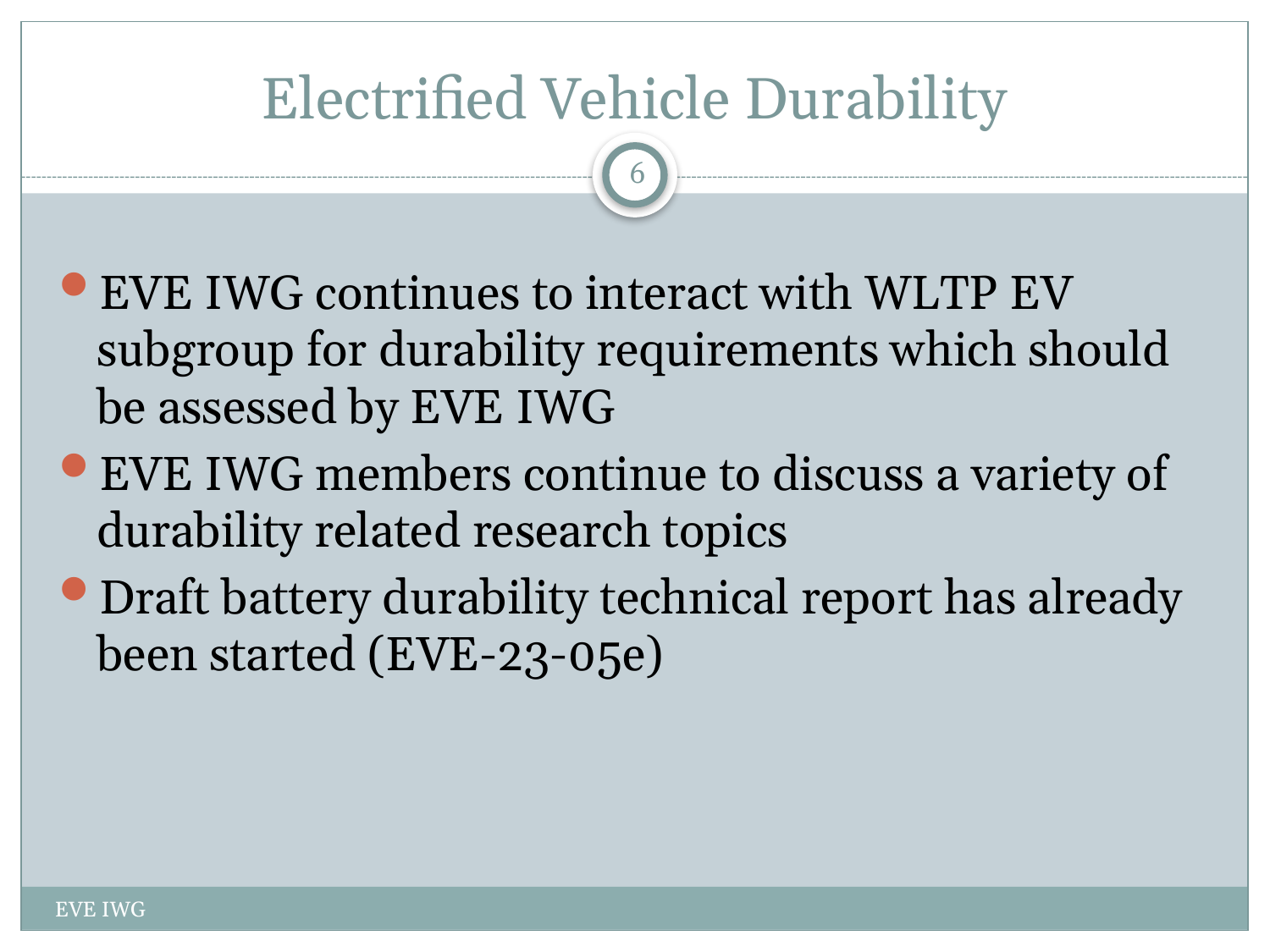

# Electrified Vehicle Durability
6
EVE IWG continues to interact with WLTP EV subgroup for durability requirements which should be assessed by EVE IWG
EVE IWG members continue to discuss a variety of durability related research topics
Draft battery durability technical report has already been started (EVE-23-05e)

EVE IWG